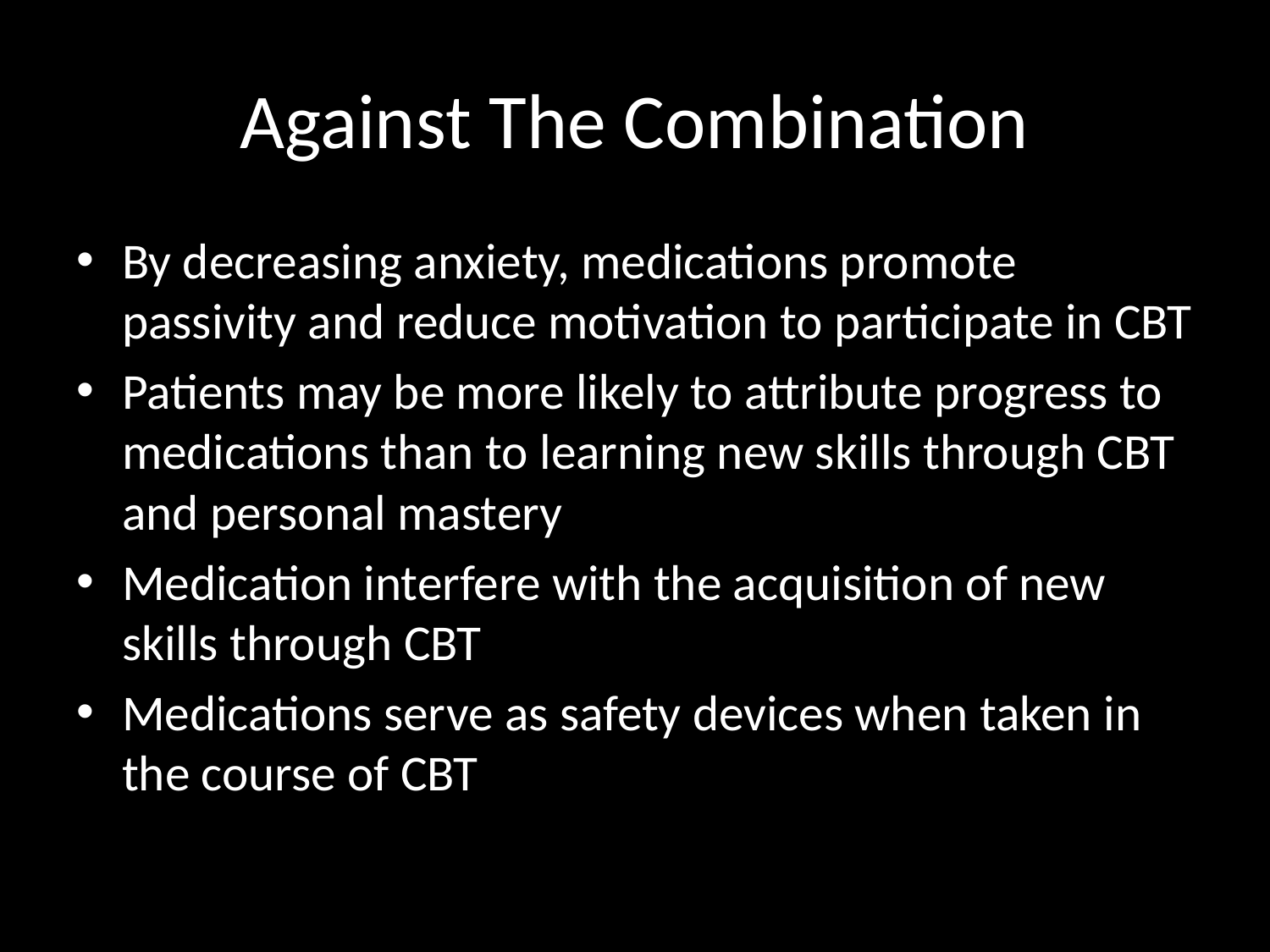

# Against The Combination
By decreasing anxiety, medications promote passivity and reduce motivation to participate in CBT
Patients may be more likely to attribute progress to medications than to learning new skills through CBT and personal mastery
Medication interfere with the acquisition of new skills through CBT
Medications serve as safety devices when taken in the course of CBT